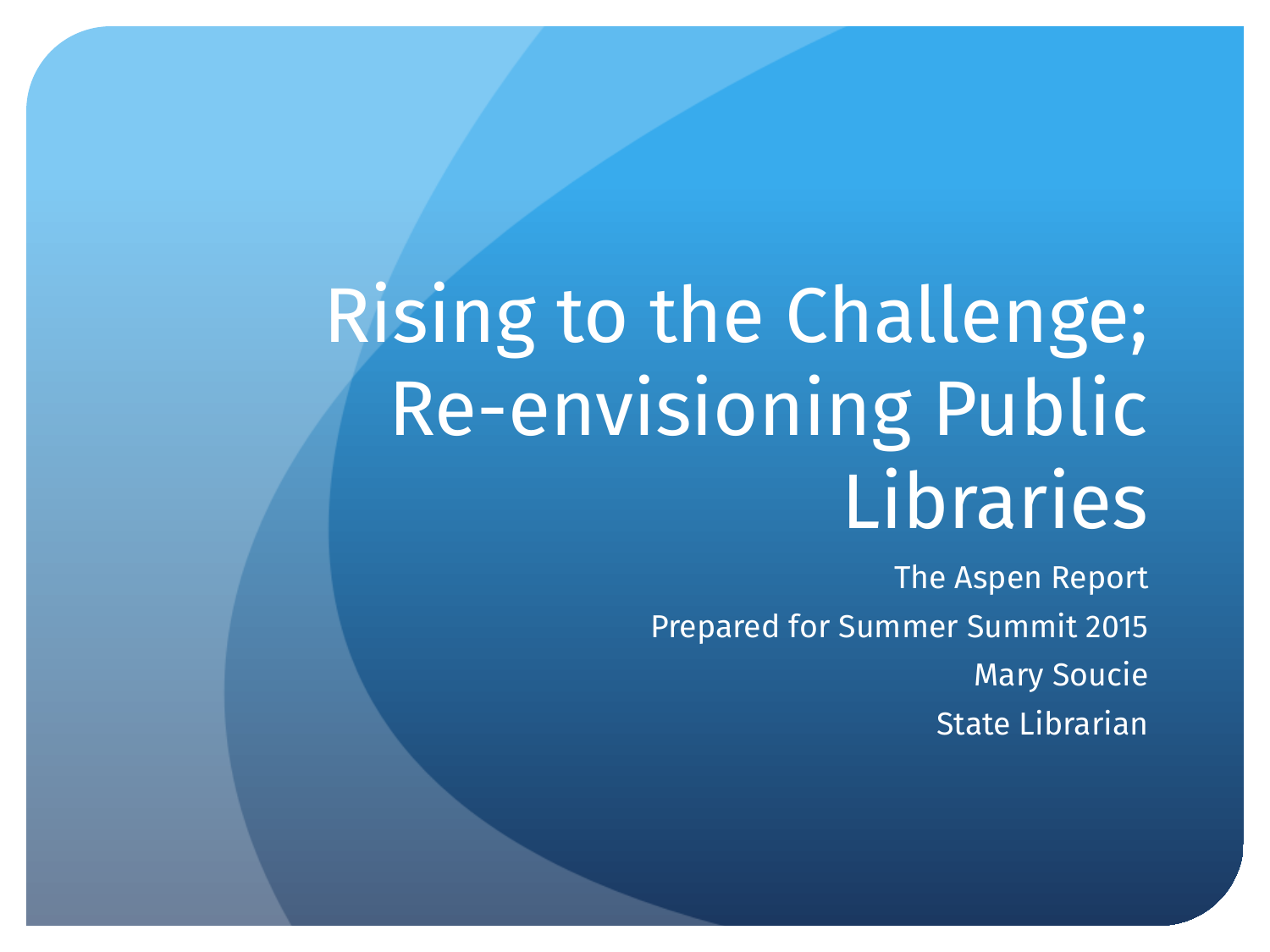

# Rising to the Challenge; Re-envisioning Public Libraries
The Aspen Report
Prepared for Summer Summit 2015
Mary Soucie
State Librarian